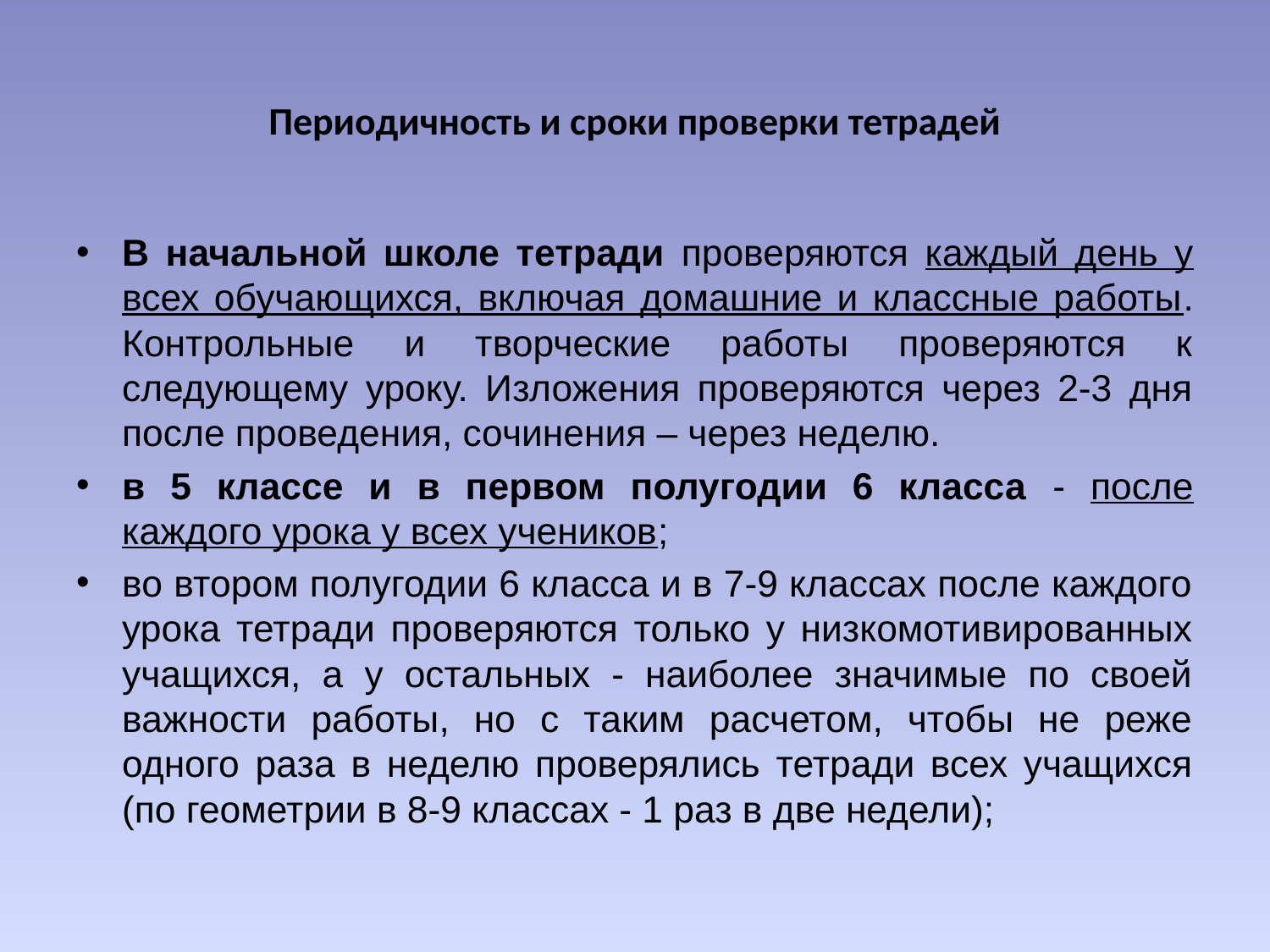

# Периодичность и сроки проверки тетрадей
В начальной школе тетради проверяются каждый день у всех обучающихся, включая домашние и классные работы. Контрольные и творческие работы проверяются к следующему уроку. Изложения проверяются через 2-3 дня после проведения, сочинения – через неделю.
в 5 классе и в первом полугодии 6 класса - после каждого урока у всех учеников;
во втором полугодии 6 класса и в 7-9 классах после каждого урока тетради проверяются только у низкомотивированных учащихся, а у остальных - наиболее значимые по своей важности работы, но с таким расчетом, чтобы не реже одного раза в неделю проверялись тетради всех учащихся (по геометрии в 8-9 классах - 1 раз в две недели);